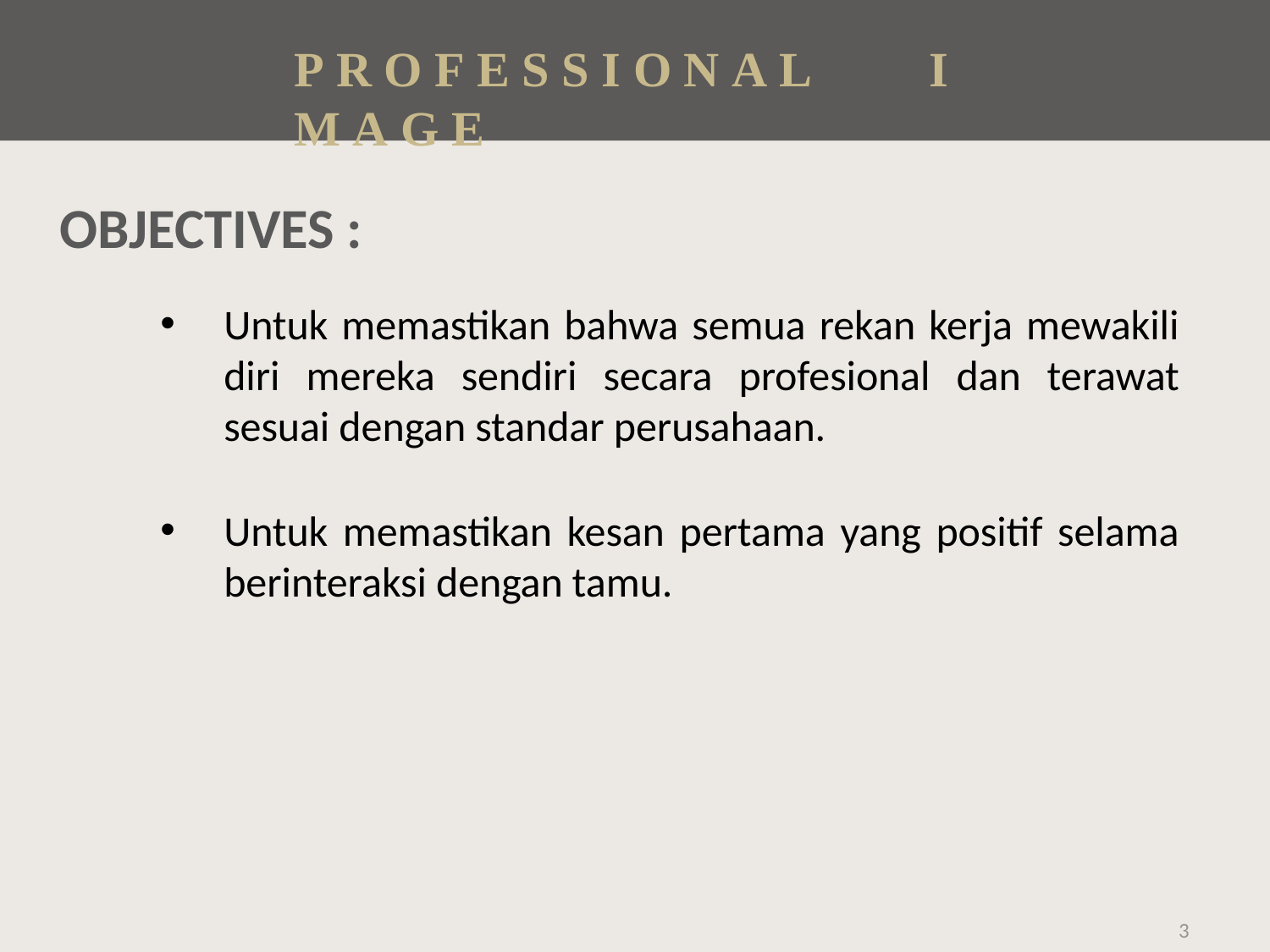

P R O F E S S I O N A L	I M A G E
# OBJECTIVES :
Untuk memastikan bahwa semua rekan kerja mewakili diri mereka sendiri secara profesional dan terawat sesuai dengan standar perusahaan.

Untuk memastikan kesan pertama yang positif selama berinteraksi dengan tamu.

3